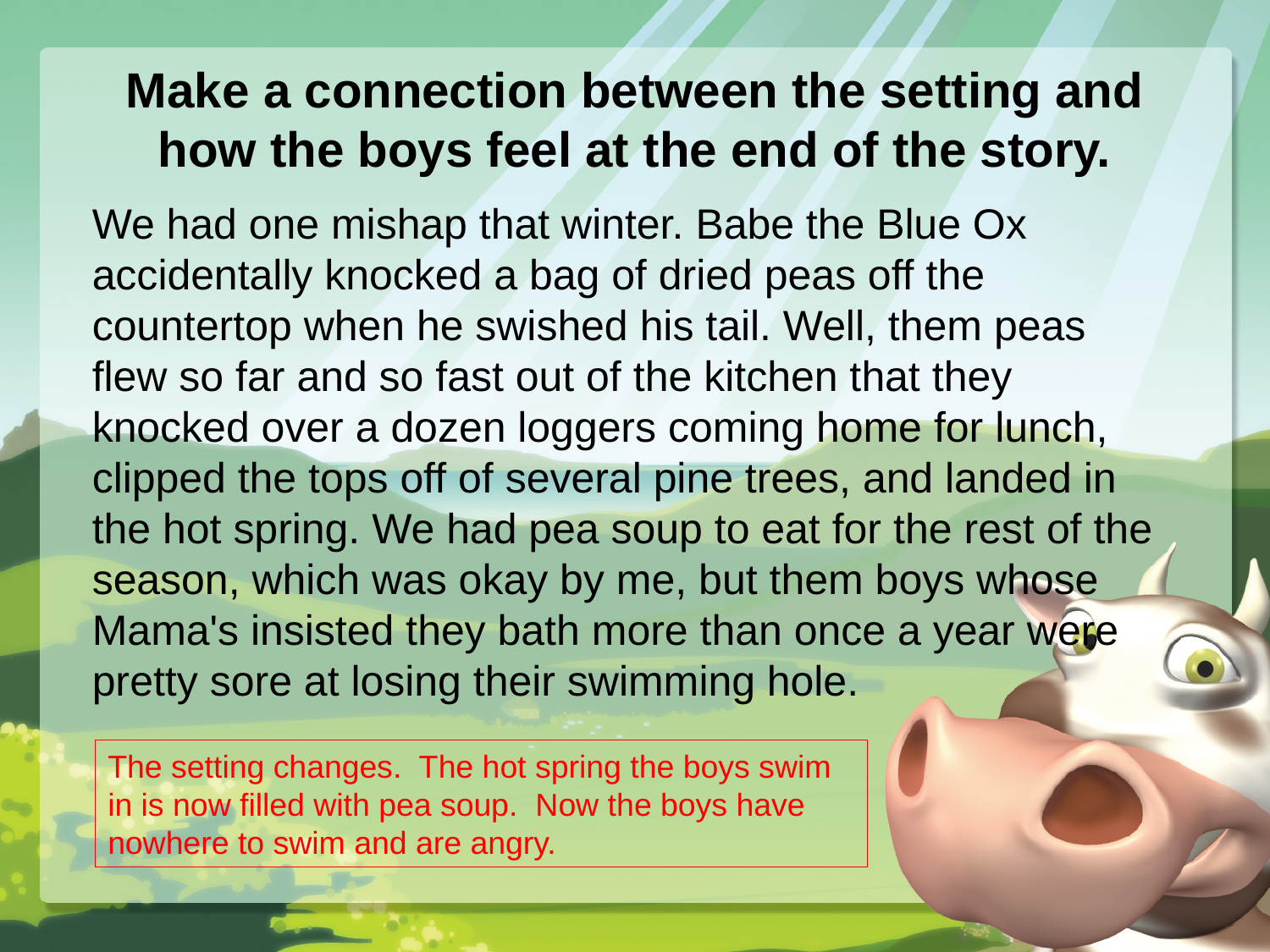

# Make a connection between the setting and how the boys feel at the end of the story.
We had one mishap that winter. Babe the Blue Ox accidentally knocked a bag of dried peas off the countertop when he swished his tail. Well, them peas flew so far and so fast out of the kitchen that they knocked over a dozen loggers coming home for lunch, clipped the tops off of several pine trees, and landed in the hot spring. We had pea soup to eat for the rest of the season, which was okay by me, but them boys whose Mama's insisted they bath more than once a year were pretty sore at losing their swimming hole.

The setting changes.  The hot spring the boys swim in is now filled with pea soup.  Now the boys have nowhere to swim and are angry.